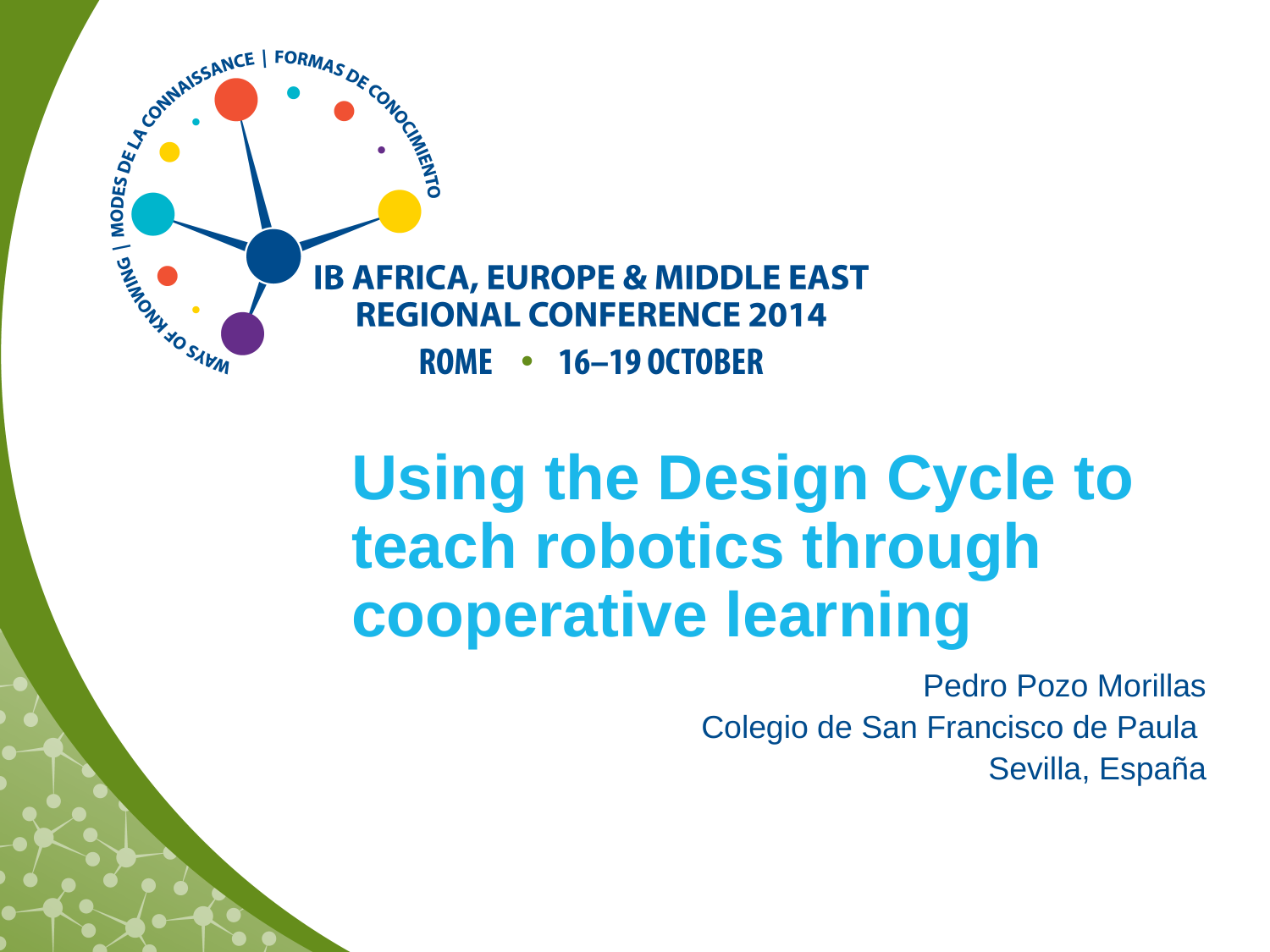

# Using the Design Cycle to teach robotics through cooperative learning
Pedro Pozo Morillas
Colegio de San Francisco de Paula
Sevilla, España